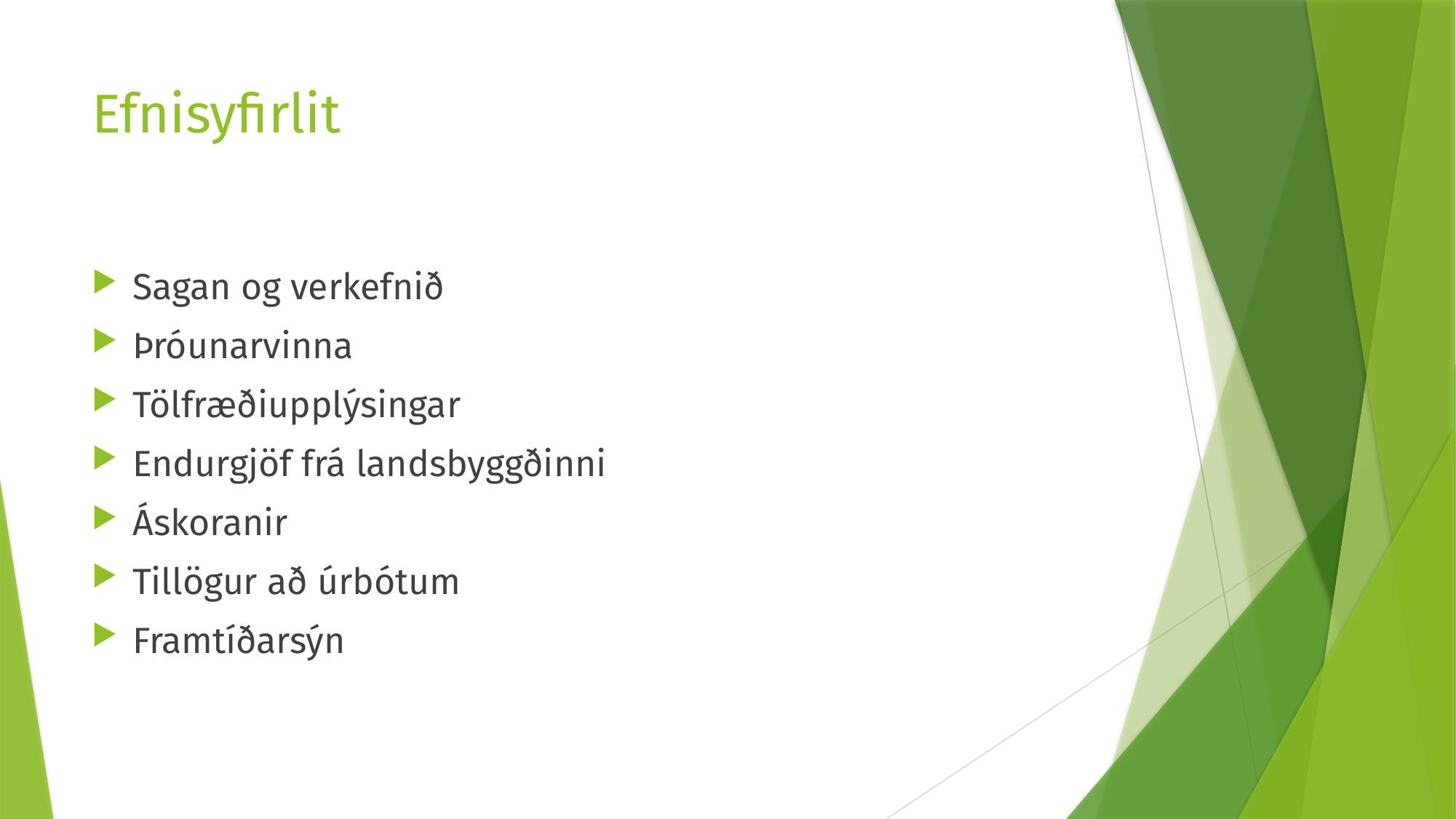

# Efnisyfirlit
Sagan og verkefnið
Þróunarvinna
Tölfræðiupplýsingar
Endurgjöf frá landsbyggðinni
Áskoranir
Tillögur að úrbótum
Framtíðarsýn